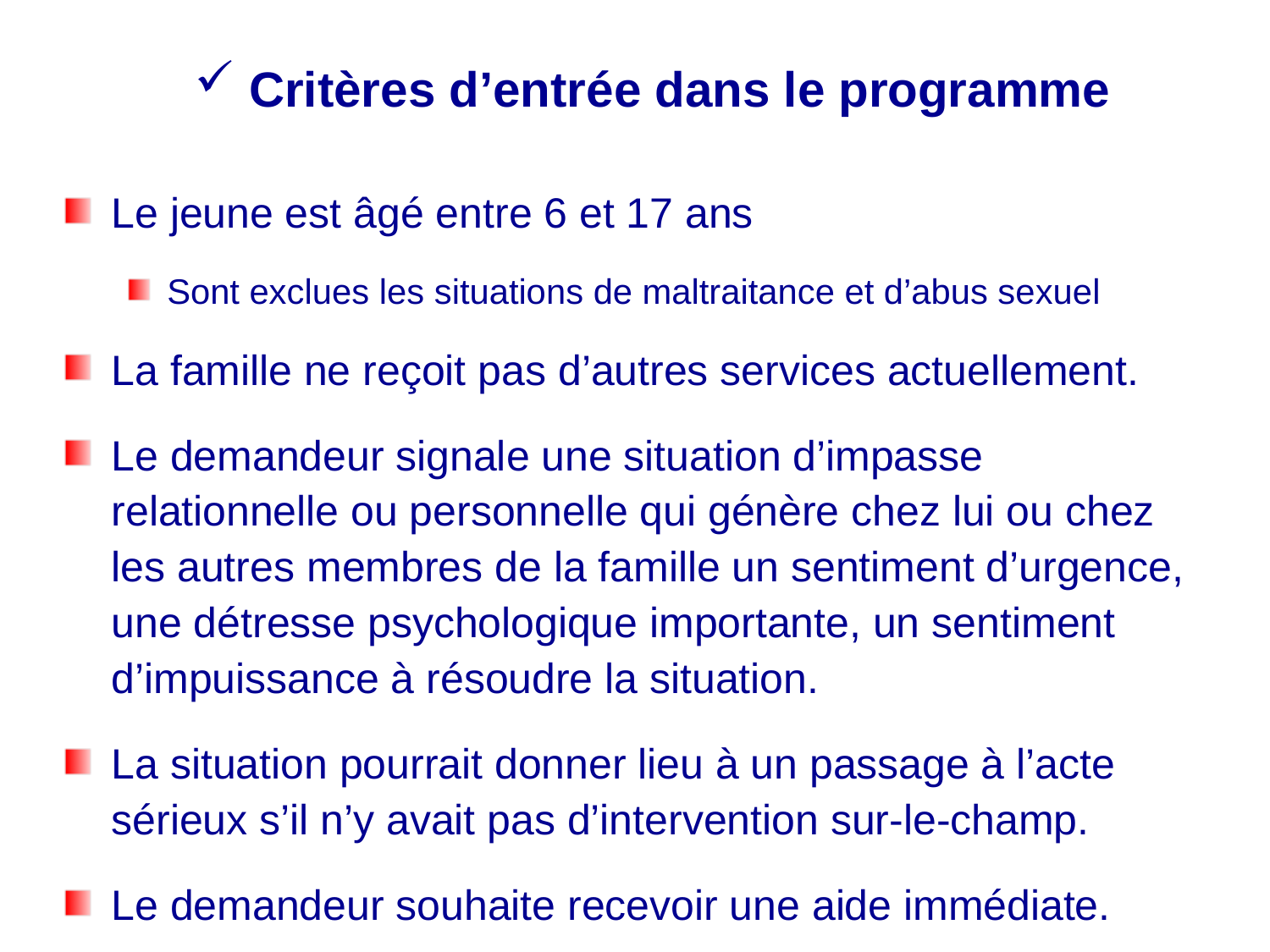

# Critères d’entrée dans le programme
Le jeune est âgé entre 6 et 17 ans
Sont exclues les situations de maltraitance et d’abus sexuel
La famille ne reçoit pas d’autres services actuellement.
Le demandeur signale une situation d’impasse relationnelle ou personnelle qui génère chez lui ou chez les autres membres de la famille un sentiment d’urgence, une détresse psychologique importante, un sentiment d’impuissance à résoudre la situation.
La situation pourrait donner lieu à un passage à l’acte sérieux s’il n’y avait pas d’intervention sur-le-champ.
Le demandeur souhaite recevoir une aide immédiate.